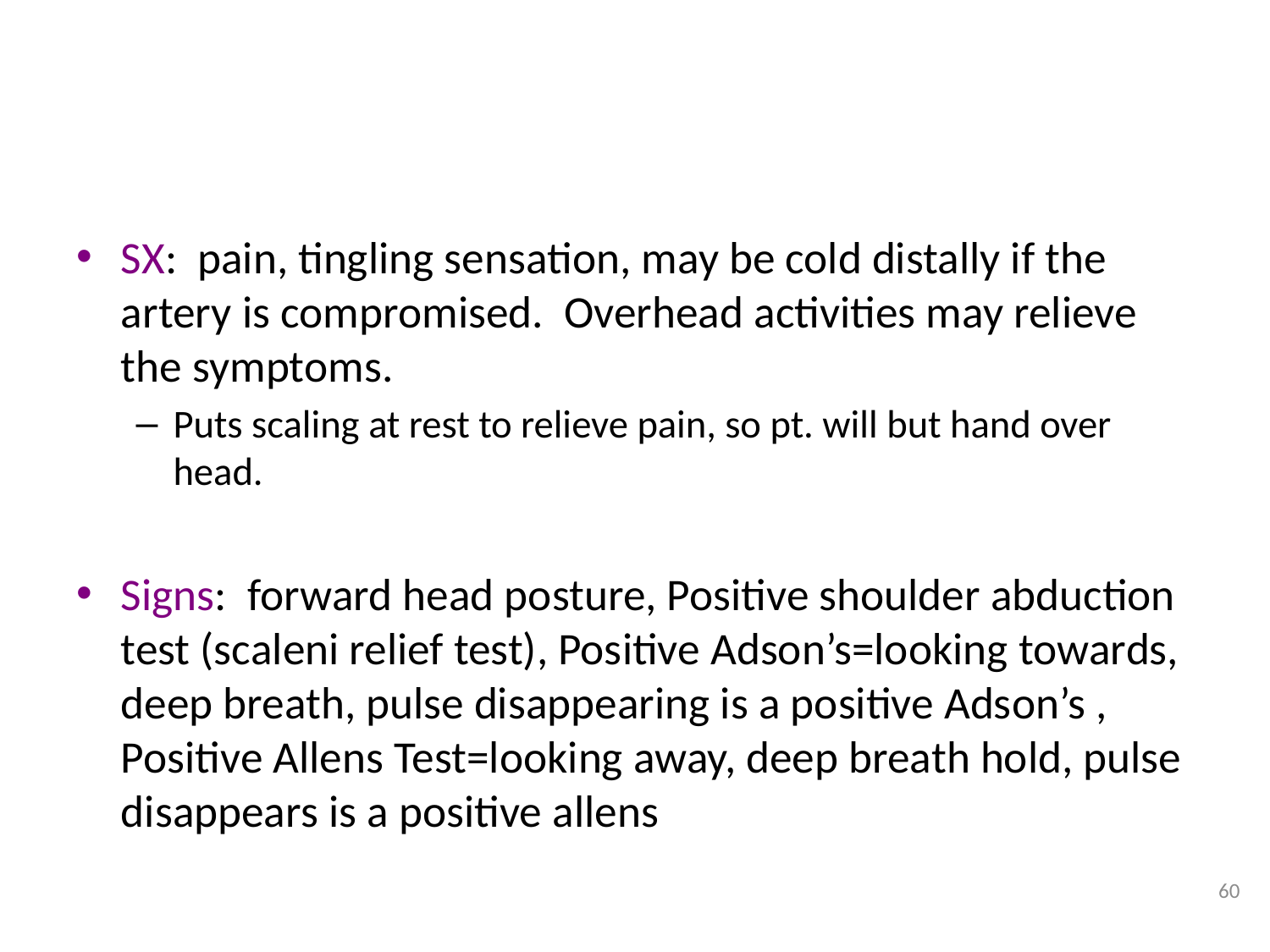

#
SX:  pain, tingling sensation, may be cold distally if the artery is compromised.  Overhead activities may relieve the symptoms.
Puts scaling at rest to relieve pain, so pt. will but hand over head.

Signs:  forward head posture, Positive shoulder abduction test (scaleni relief test), Positive Adson’s=looking towards, deep breath, pulse disappearing is a positive Adson’s , Positive Allens Test=looking away, deep breath hold, pulse disappears is a positive allens
60